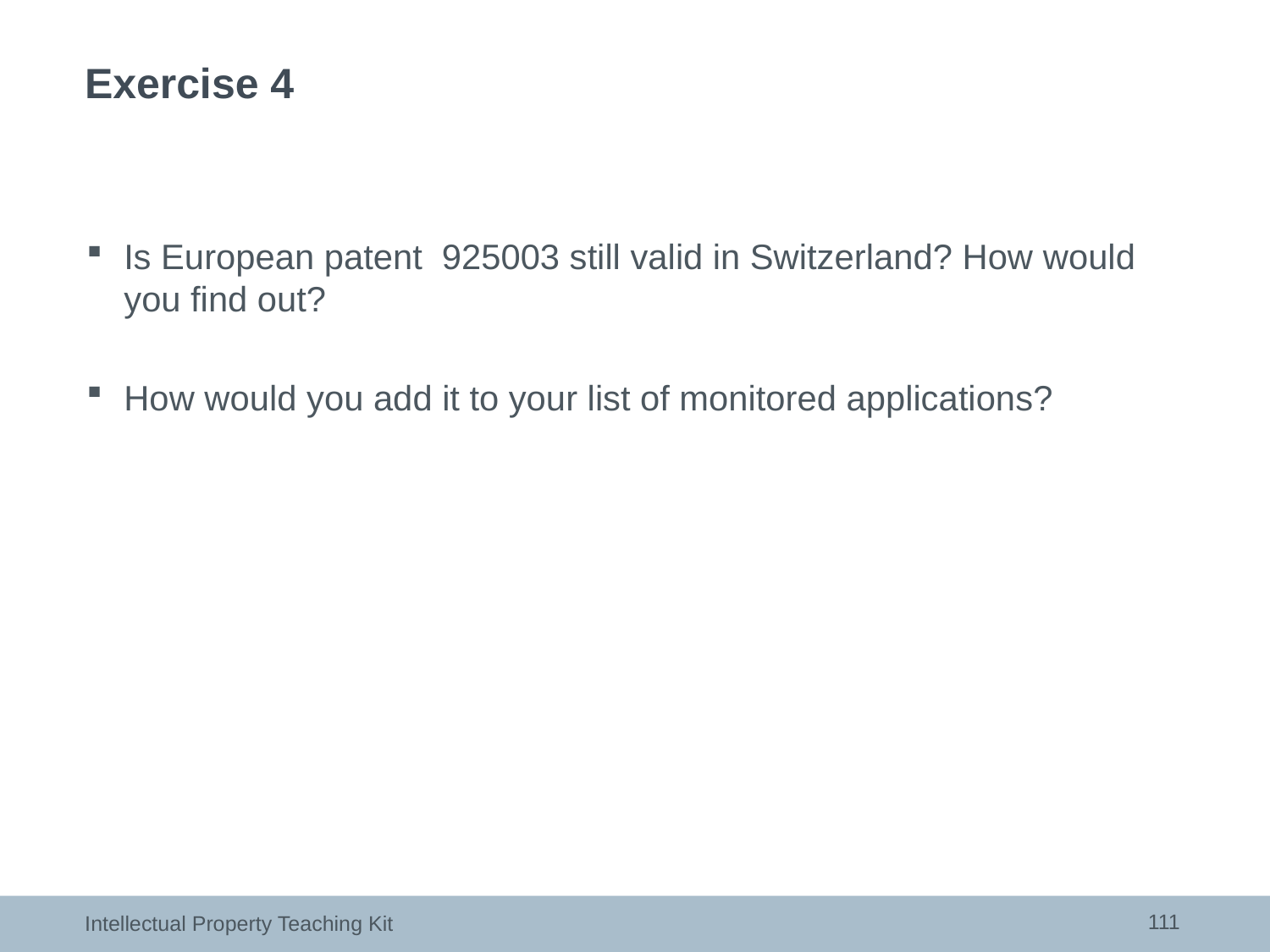

# Exercise 4
Is European patent  925003 still valid in Switzerland? How would you find out?

How would you add it to your list of monitored applications?

111
Intellectual Property Teaching Kit